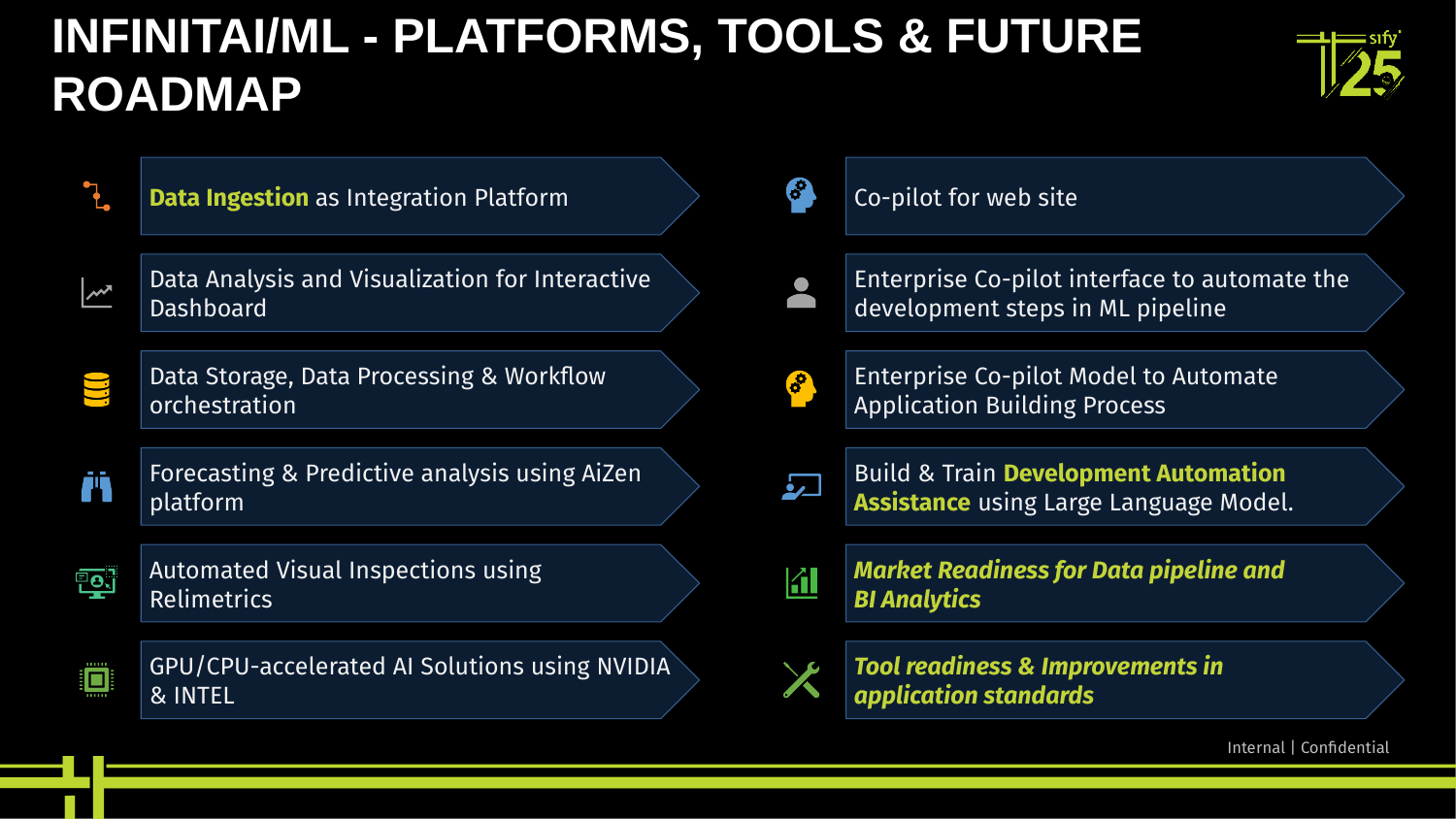

# InfinitAI/ML - Platforms, Tools & Future Roadmap
Data Ingestion as Integration Platform
Data Analysis and Visualization for Interactive Dashboard
Data Storage, Data Processing & Workflow orchestration
Forecasting & Predictive analysis using AiZen platform
Automated Visual Inspections using Relimetrics
GPU/CPU-accelerated AI Solutions using NVIDIA & INTEL
Co-pilot for web site
Enterprise Co-pilot interface to automate the development steps in ML pipeline
Enterprise Co-pilot Model to Automate Application Building Process
Build & Train Development Automation Assistance using Large Language Model.
Market Readiness for Data pipeline and
BI Analytics
Tool readiness & Improvements in
application standards